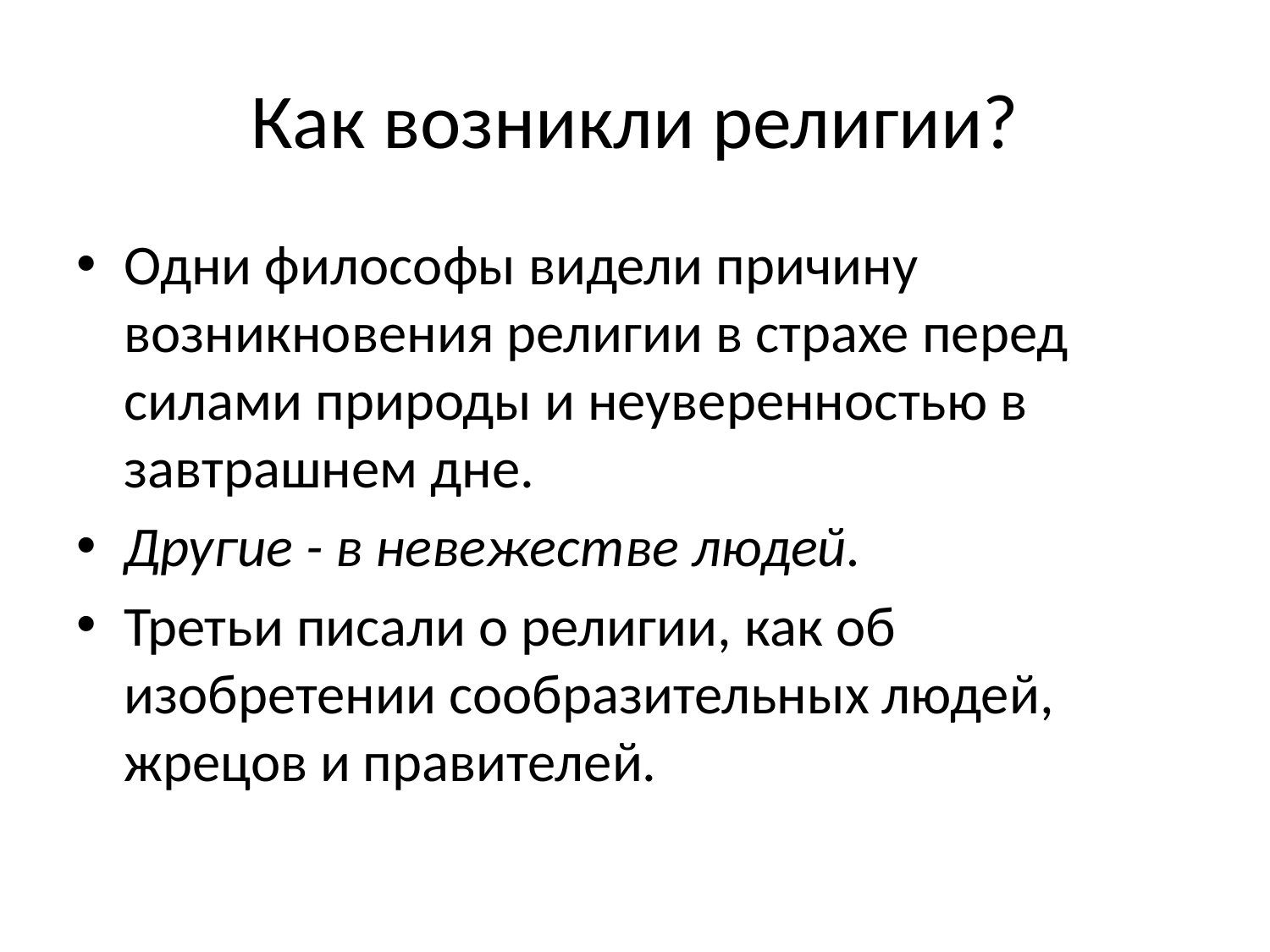

# Как возникли религии?
Одни философы видели причину возникновения религии в страхе перед силами природы и неуверенностью в завтрашнем дне.
Другие - в невежестве людей.
Третьи писали о религии, как об изобретении сообразительных людей, жрецов и правителей.